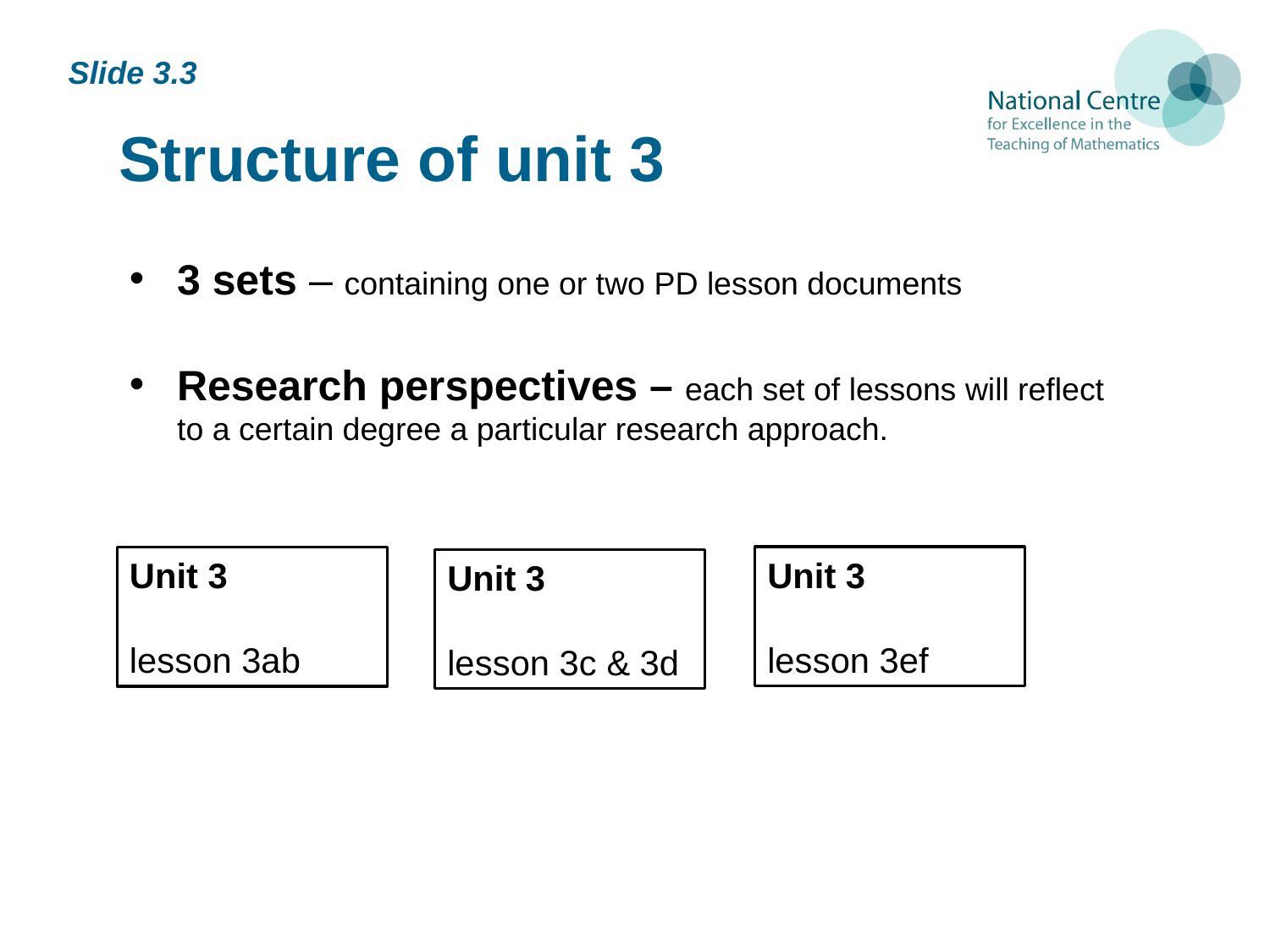

# Structure of unit 3
Slide 3.3
3 sets – containing one or two PD lesson documents

Research perspectives – each set of lessons will reflect to a certain degree a particular research approach.
Unit 3

lesson 3ef
Unit 3

lesson 3ab
Unit 3

lesson 3c & 3d